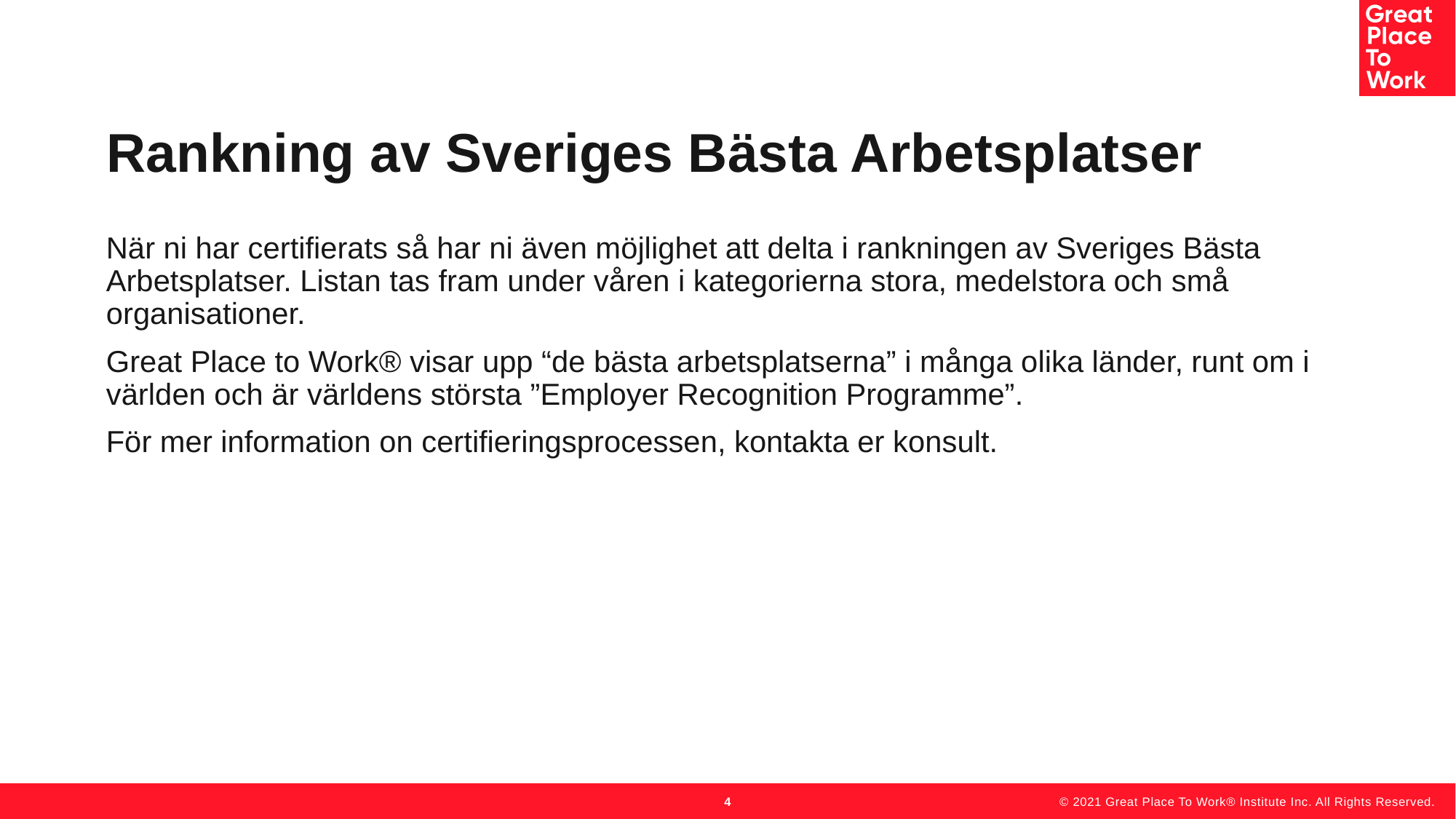

# Rankning av Sveriges Bästa Arbetsplatser
När ni har certifierats så har ni även möjlighet att delta i rankningen av Sveriges Bästa Arbetsplatser. Listan tas fram under våren i kategorierna stora, medelstora och små organisationer.
Great Place to Work® visar upp “de bästa arbetsplatserna” i många olika länder, runt om i världen och är världens största ”Employer Recognition Programme”.
För mer information on certifieringsprocessen, kontakta er konsult.